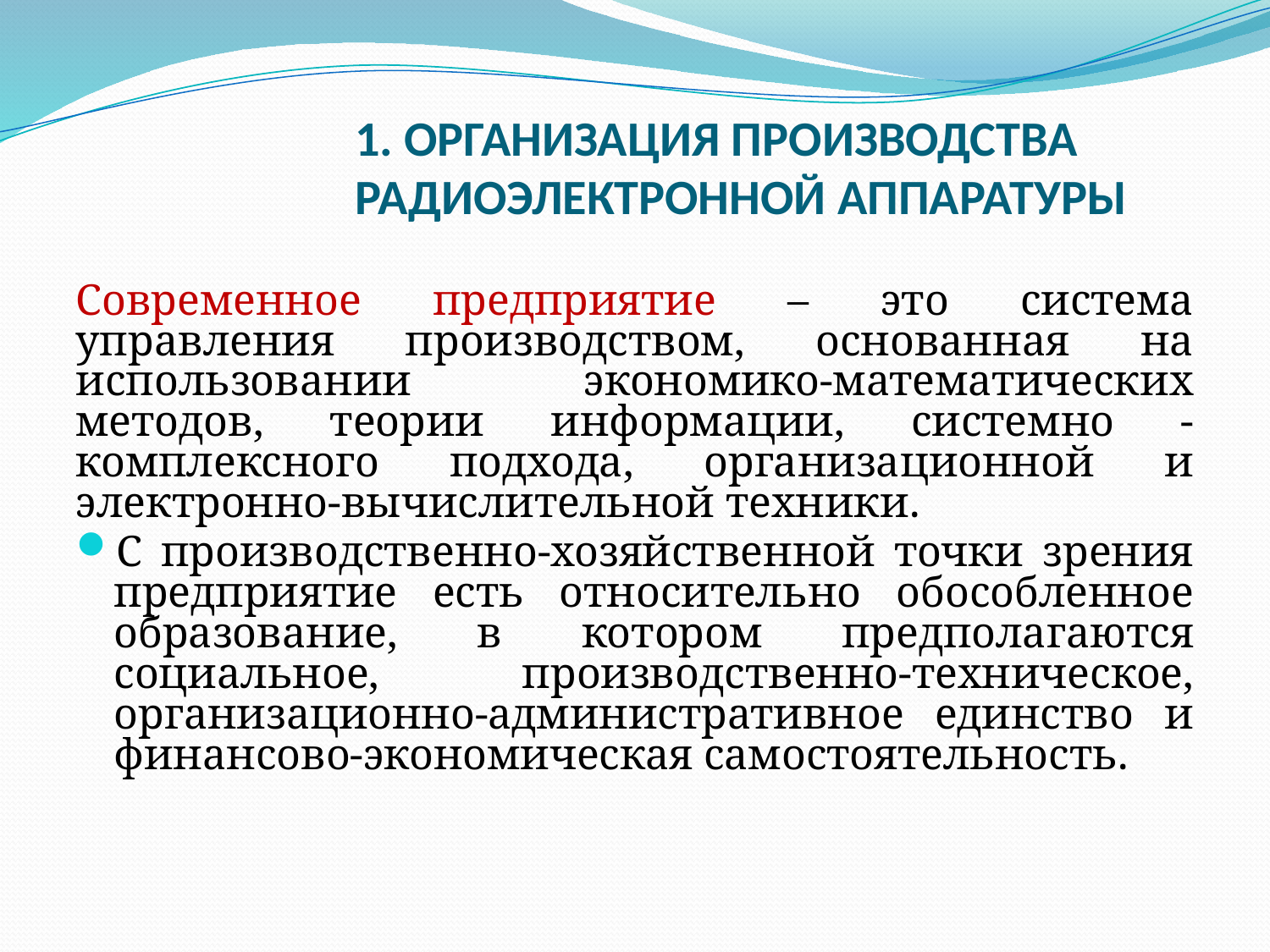

# 1. ОРГАНИЗАЦИЯ ПРОИЗВОДСТВА РАДИОЭЛЕКТРОННОЙ АППАРАТУРЫ
Современное предприятие – это система управления производством, основанная на использовании экономико-математических методов, теории информации, системно - комплексного подхода, организационной и электронно-вычислительной техники.
С производственно-хозяйственной точки зрения предприятие есть относительно обособленное образование, в котором предполагаются социальное, производственно-техническое, организационно-административное единство и финансово-экономическая самостоятельность.